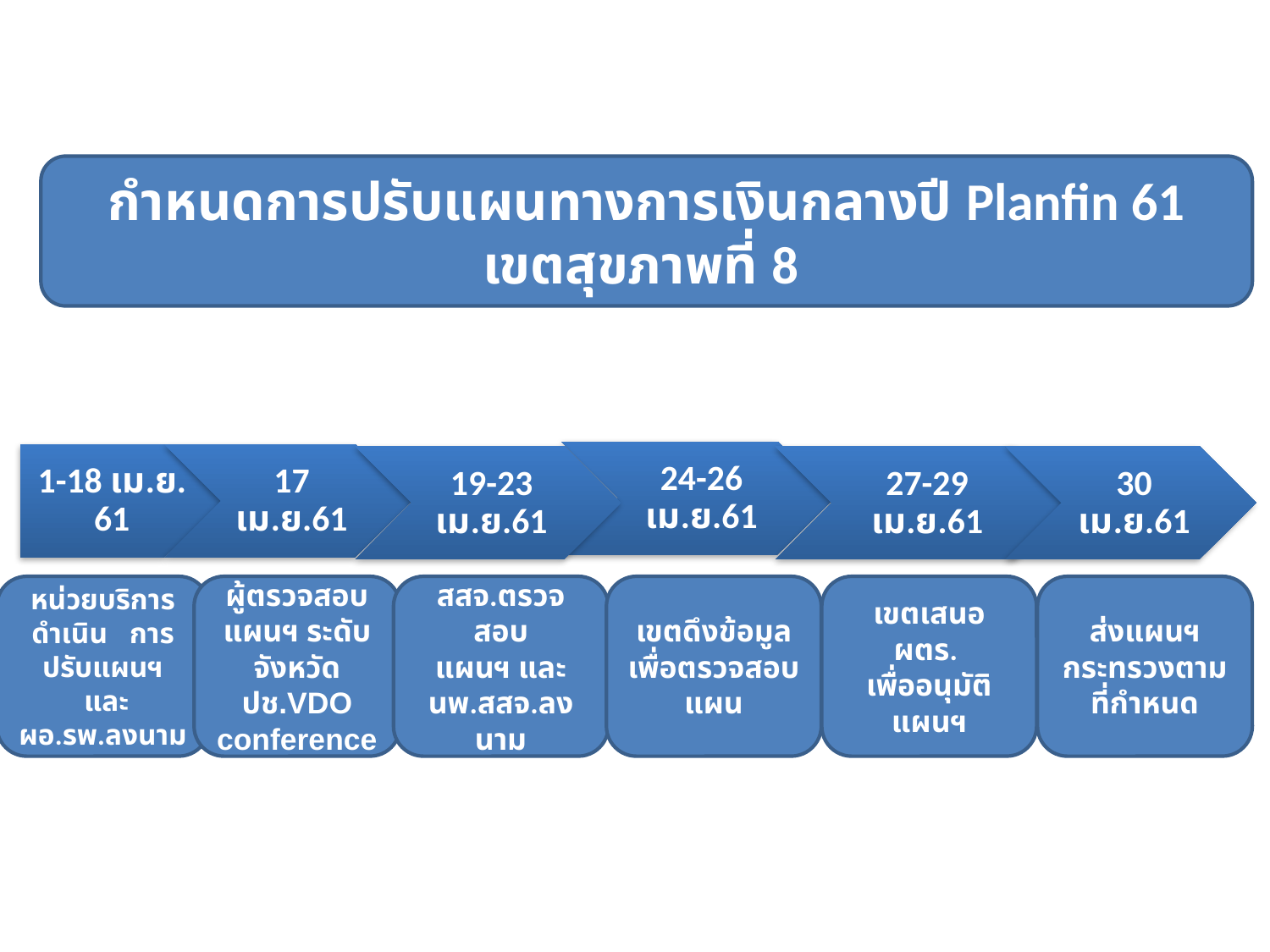

กำหนดการปรับแผนทางการเงินกลางปี Planfin 61
เขตสุขภาพที่ 8
1-18 เม.ย. 61
17 เม.ย.61
24-26 เม.ย.61
27-29 เม.ย.61
30 เม.ย.61
19-23 เม.ย.61
หน่วยบริการดำเนิน   การปรับแผนฯ
 และ ผอ.รพ.ลงนาม
ผู้ตรวจสอบแผนฯ ระดับจังหวัด ปช.VDO conference
สสจ.ตรวจสอบ
แผนฯ และ นพ.สสจ.ลงนาม
เขตดึงข้อมูลเพื่อตรวจสอบแผน
เขตเสนอ ผตร.
เพื่ออนุมัติแผนฯ
ส่งแผนฯ กระทรวงตามที่กำหนด